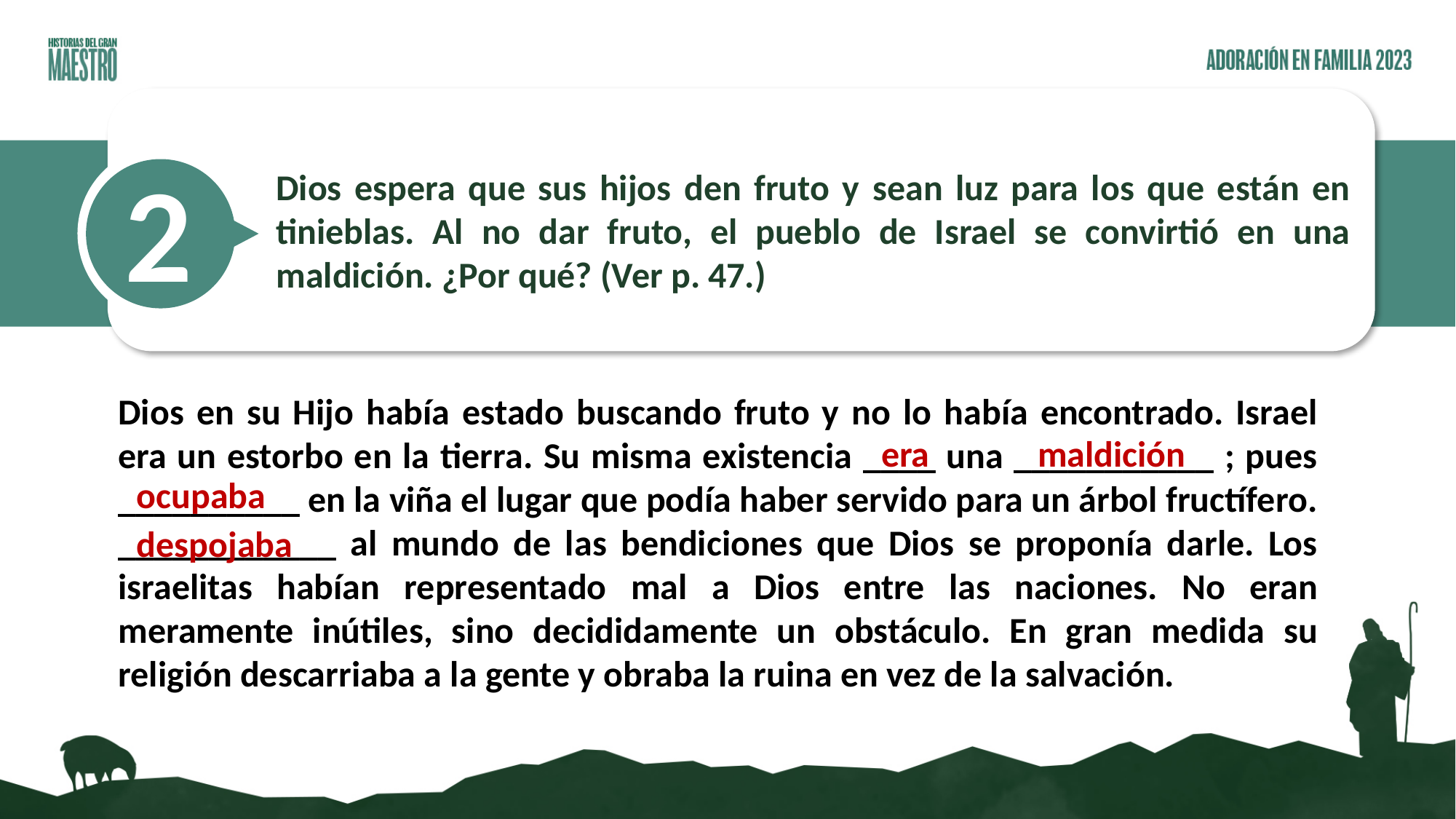

2

Dios espera que sus hijos den fruto y sean luz para los que están en tinieblas. Al no dar fruto, el pueblo de Israel se convirtió en una maldición. ¿Por qué? (Ver p. 47.)
Dios en su Hijo había estado buscando fruto y no lo había encontrado. Israel era un estorbo en la tierra. Su misma existencia ____ una ___________ ; pues __________ en la viña el lugar que podía haber servido para un árbol fructífero. ____________ al mundo de las bendiciones que Dios se proponía darle. Los israelitas habían representado mal a Dios entre las naciones. No eran meramente inútiles, sino decididamente un obstáculo. En gran medida su religión descarriaba a la gente y obraba la ruina en vez de la salvación.
maldición
era
ocupaba
despojaba